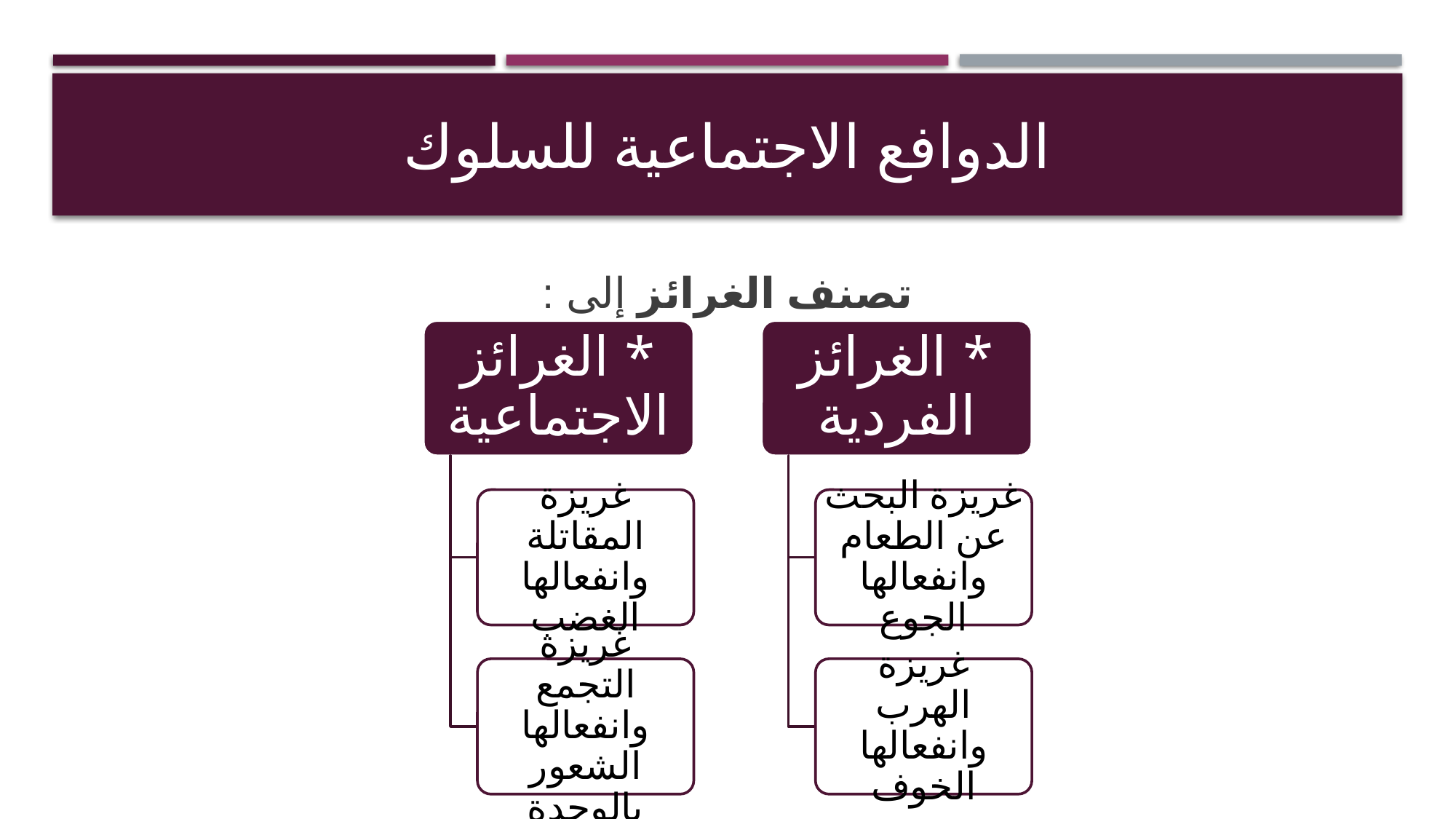

# الدوافع الاجتماعية للسلوك
تصنف الغرائز إلى :
* الغرائز الاجتماعية
غريزة المقاتلة وانفعالها الغضب
غريزة التجمع وانفعالها الشعور بالوحدة
* الغرائز الفردية
غريزة البحث عن الطعام وانفعالها الجوع
غريزة الهرب وانفعالها الخوف